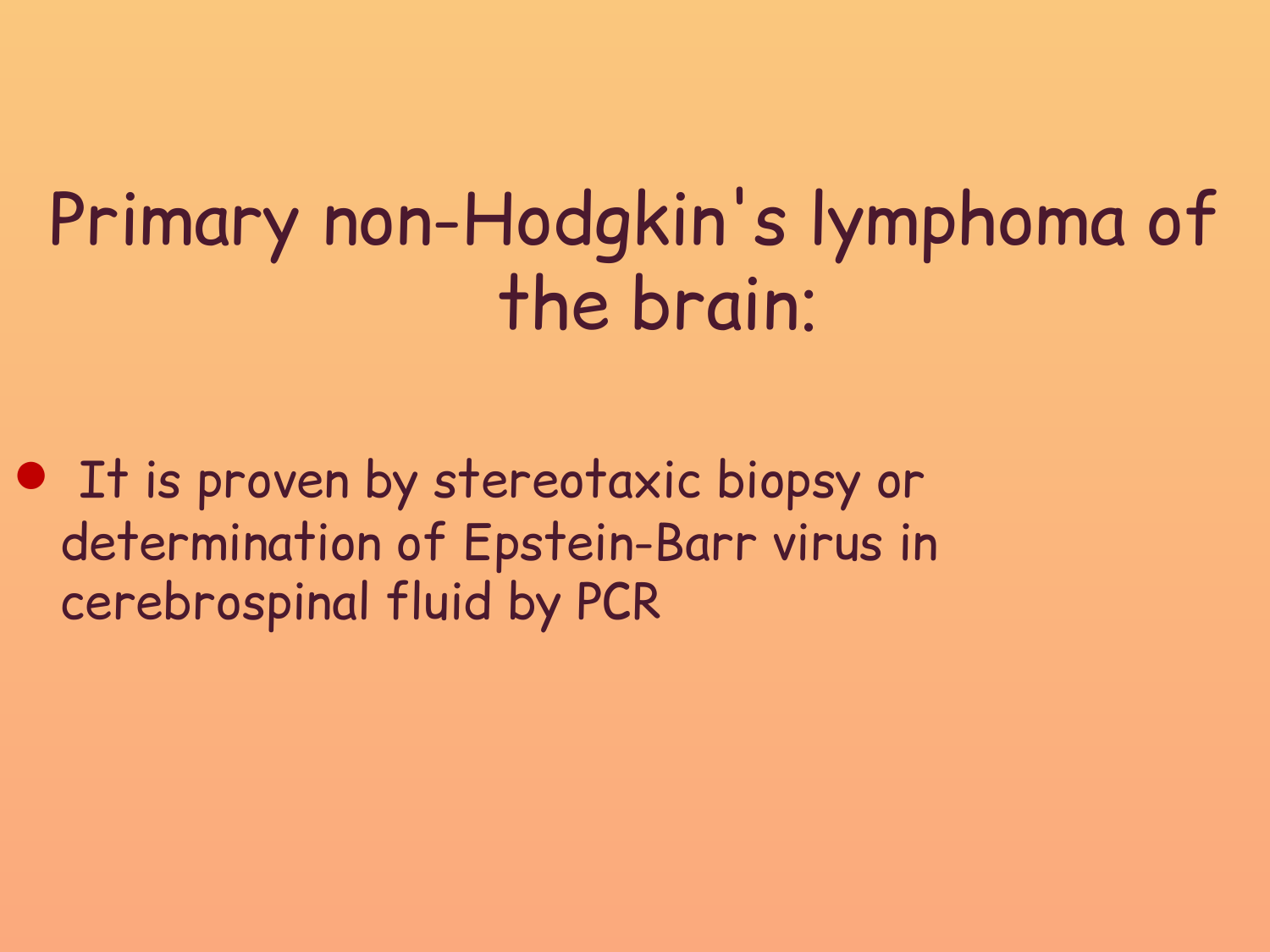

Primary non-Hodgkin's lymphoma of the brain:

 It is proven by stereotaxic biopsy or determination of Epstein-Barr virus in cerebrospinal fluid by PCR

#